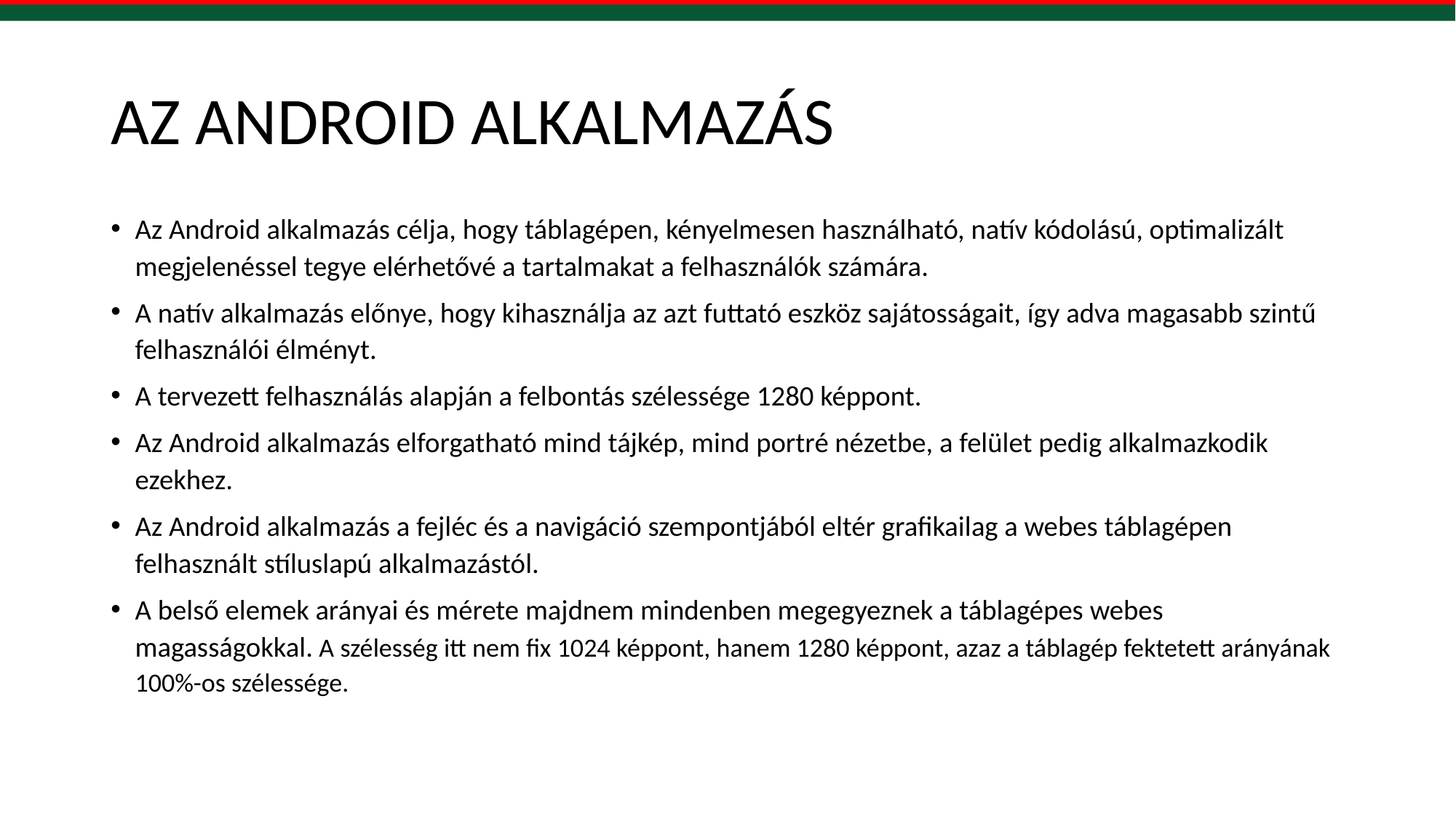

# AZ ANDROID ALKALMAZÁS
Az Android alkalmazás célja, hogy táblagépen, kényelmesen használható, natív kódolású, optimalizált megjelenéssel tegye elérhetővé a tartalmakat a felhasználók számára.
A natív alkalmazás előnye, hogy kihasználja az azt futtató eszköz sajátosságait, így adva magasabb szintű felhasználói élményt.
A tervezett felhasználás alapján a felbontás szélessége 1280 képpont.
Az Android alkalmazás elforgatható mind tájkép, mind portré nézetbe, a felület pedig alkalmazkodik ezekhez.
Az Android alkalmazás a fejléc és a navigáció szempontjából eltér grafikailag a webes táblagépen felhasznált stíluslapú alkalmazástól.
A belső elemek arányai és mérete majdnem mindenben megegyeznek a táblagépes webes magasságokkal. A szélesség itt nem fix 1024 képpont, hanem 1280 képpont, azaz a táblagép fektetett arányának 100%-os szélessége.